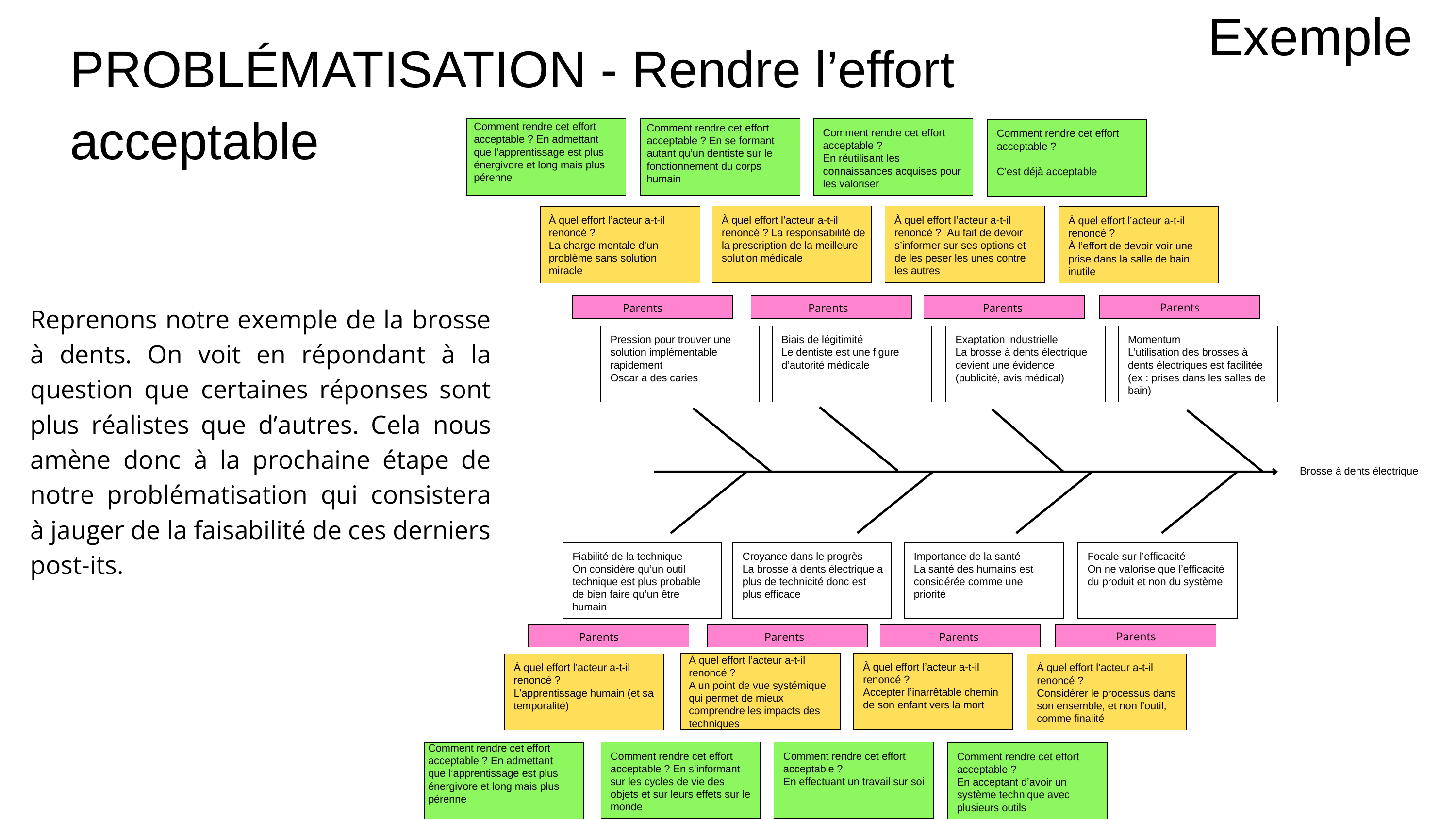

Exemple
PROBLÉMATISATION - Rendre l’effort acceptable

Comment rendre cet effort acceptable ? En admettant que l’apprentissage est plus énergivore et long mais plus pérenne
Comment rendre cet effort acceptable ? En se formant autant qu’un dentiste sur le fonctionnement du corps humain
Comment rendre cet effort acceptable ?
En réutilisant les connaissances acquises pour les valoriser

Comment rendre cet effort acceptable ?

C’est déjà acceptable

À quel effort l’acteur a-t-il renoncé ?
La charge mentale d’un problème sans solution miracle
À quel effort l’acteur a-t-il renoncé ? La responsabilité de la prescription de la meilleure solution médicale

À quel effort l’acteur a-t-il renoncé ?  Au fait de devoir s’informer sur ses options et de les peser les unes contre les autres
À quel effort l’acteur a-t-il renoncé ?
À l’effort de devoir voir une prise dans la salle de bain inutile

Parents
Reprenons notre exemple de la brosse à dents. On voit en répondant à la question que certaines réponses sont plus réalistes que d’autres. Cela nous amène donc à la prochaine étape de notre problématisation qui consistera à jauger de la faisabilité de ces derniers post-its.
Parents
Parents
Parents

Pression pour trouver une solution implémentable rapidement
Oscar a des caries
Biais de légitimité
Le dentiste est une figure d’autorité médicale

Exaptation industrielle
La brosse à dents électrique devient une évidence (publicité, avis médical)

Momentum
L’utilisation des brosses à dents électriques est facilitée (ex : prises dans les salles de bain)

Brosse à dents électrique

Fiabilité de la technique
On considère qu’un outil technique est plus probable de bien faire qu’un être humain
Croyance dans le progrès
La brosse à dents électrique a plus de technicité donc est plus efficace
Importance de la santé
La santé des humains est considérée comme une priorité
Focale sur l’efficacité
On ne valorise que l’efficacité du produit et non du système

Parents
Parents
Parents
Parents

À quel effort l’acteur a-t-il renoncé ?
A un point de vue systémique qui permet de mieux comprendre les impacts des techniques

À quel effort l’acteur a-t-il renoncé ?
Accepter l’inarrêtable chemin de son enfant vers la mort
À quel effort l’acteur a-t-il renoncé ?
L’apprentissage humain (et sa temporalité)
À quel effort l’acteur a-t-il renoncé ?
Considérer le processus dans son ensemble, et non l’outil, comme finalité
Comment rendre cet effort acceptable ? En admettant que l’apprentissage est plus énergivore et long mais plus pérenne

Comment rendre cet effort acceptable ? En s’informant sur les cycles de vie des objets et sur leurs effets sur le monde
Comment rendre cet effort acceptable ?
En effectuant un travail sur soi
Comment rendre cet effort acceptable ?
En acceptant d’avoir un système technique avec plusieurs outils